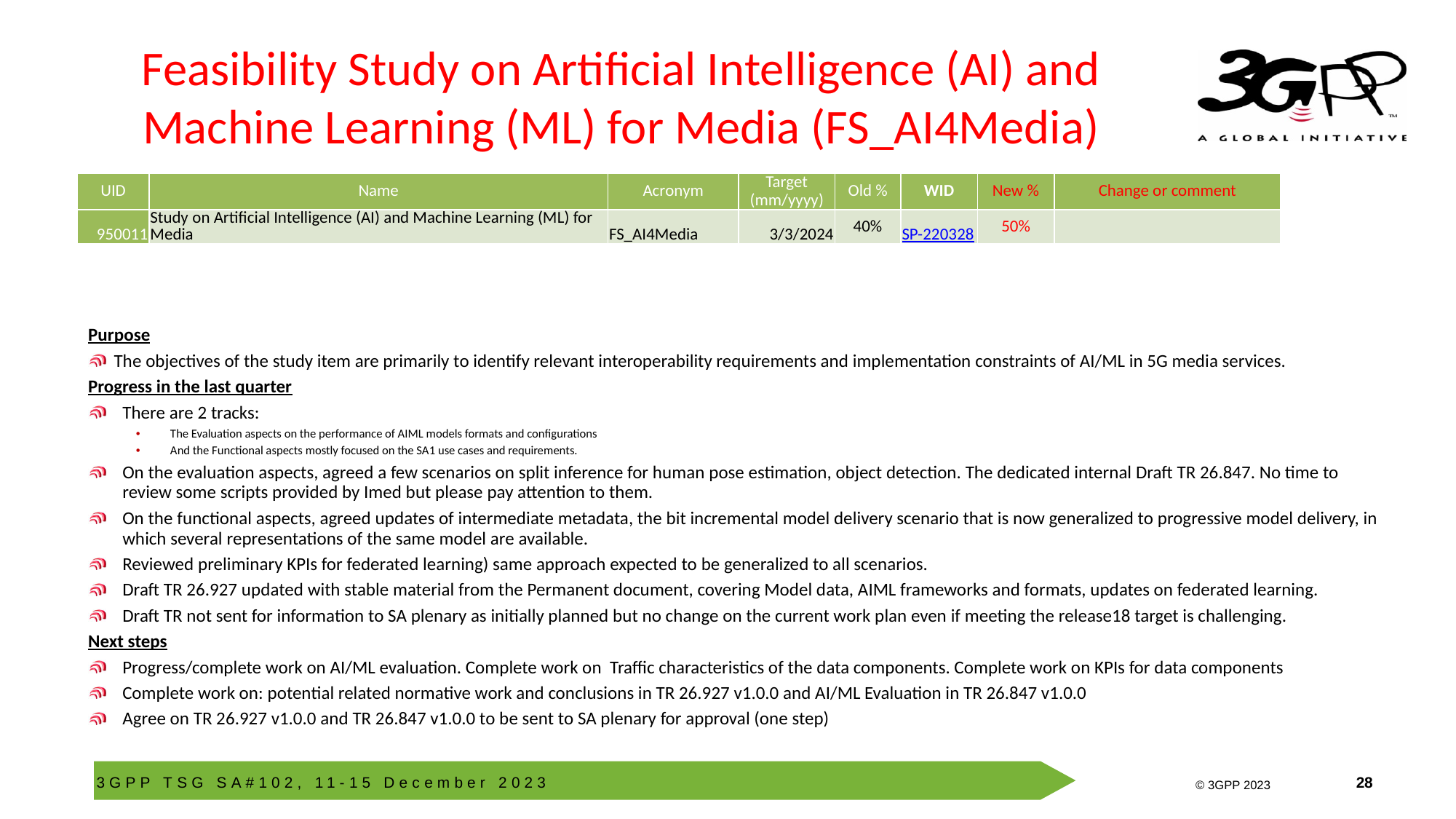

# Feasibility Study on Artificial Intelligence (AI) and Machine Learning (ML) for Media (FS_AI4Media)
| UID | Name | Acronym | Target (mm/yyyy) | Old % | WID | New % | Change or comment |
| --- | --- | --- | --- | --- | --- | --- | --- |
| 950011 | Study on Artificial Intelligence (AI) and Machine Learning (ML) for Media | FS\_AI4Media | 3/3/2024 | 40% | SP-220328 | 50% |  |
Purpose
  The objectives of the study item are primarily to identify relevant interoperability requirements and implementation constraints of AI/ML in 5G media services.
Progress in the last quarter
There are 2 tracks:
The Evaluation aspects on the performance of AIML models formats and configurations
And the Functional aspects mostly focused on the SA1 use cases and requirements.
On the evaluation aspects, agreed a few scenarios on split inference for human pose estimation, object detection. The dedicated internal Draft TR 26.847. No time to review some scripts provided by Imed but please pay attention to them.
On the functional aspects, agreed updates of intermediate metadata, the bit incremental model delivery scenario that is now generalized to progressive model delivery, in which several representations of the same model are available.
Reviewed preliminary KPIs for federated learning) same approach expected to be generalized to all scenarios.
Draft TR 26.927 updated with stable material from the Permanent document, covering Model data, AIML frameworks and formats, updates on federated learning.
Draft TR not sent for information to SA plenary as initially planned but no change on the current work plan even if meeting the release18 target is challenging.
Next steps
Progress/complete work on AI/ML evaluation. Complete work on  Traffic characteristics of the data components. Complete work on KPIs for data components
Complete work on: potential related normative work and conclusions in TR 26.927 v1.0.0 and AI/ML Evaluation in TR 26.847 v1.0.0
Agree on TR 26.927 v1.0.0 and TR 26.847 v1.0.0 to be sent to SA plenary for approval (one step)